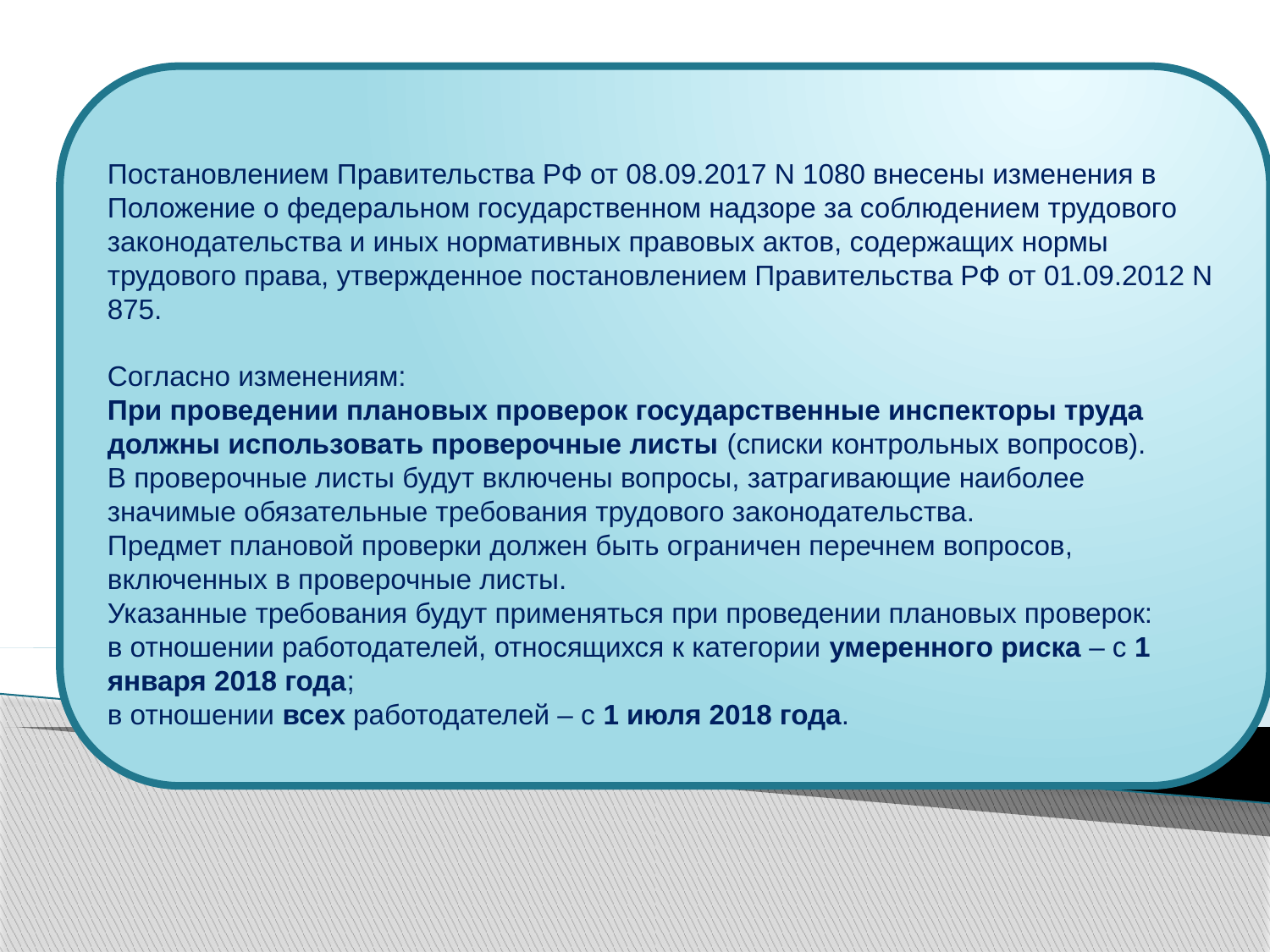

Постановлением Правительства РФ от 08.09.2017 N 1080 внесены изменения в Положение о федеральном государственном надзоре за соблюдением трудового законодательства и иных нормативных правовых актов, содержащих нормы трудового права, утвержденное постановлением Правительства РФ от 01.09.2012 N 875.

Согласно изменениям:
При проведении плановых проверок государственные инспекторы труда должны использовать проверочные листы (списки контрольных вопросов).
В проверочные листы будут включены вопросы, затрагивающие наиболее значимые обязательные требования трудового законодательства.
Предмет плановой проверки должен быть ограничен перечнем вопросов, включенных в проверочные листы.
Указанные требования будут применяться при проведении плановых проверок:
в отношении работодателей, относящихся к категории умеренного риска – с 1 января 2018 года;
в отношении всех работодателей – с 1 июля 2018 года.